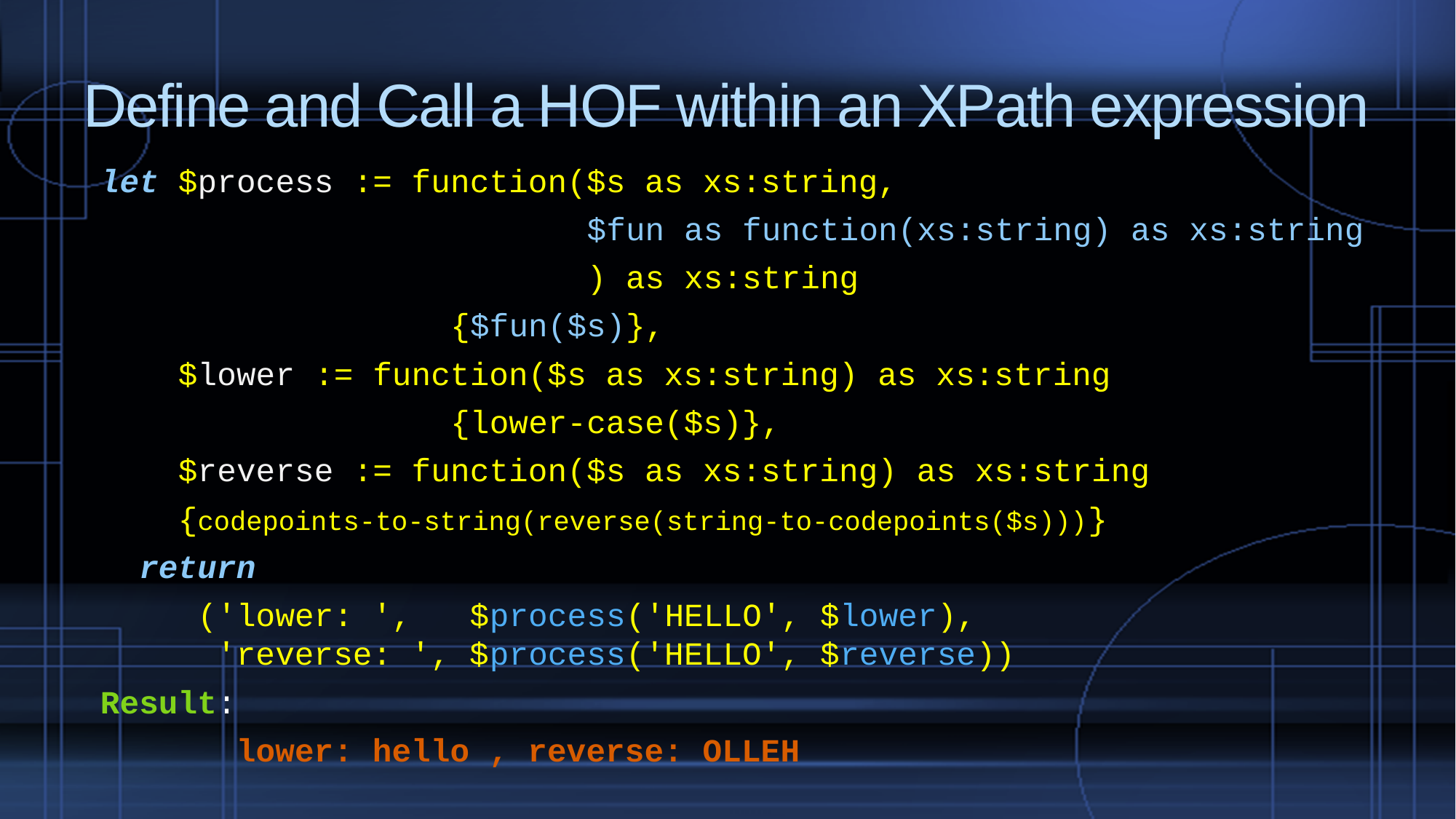

# Define and Call a HOF within an XPath expression
let $process := function($s as xs:string,
                         $fun as function(xs:string) as xs:string
                         ) as xs:string
                  {$fun($s)},
    $lower := function($s as xs:string) as xs:string
                  {lower-case($s)},
    $reverse := function($s as xs:string) as xs:string
    {codepoints-to-string(reverse(string-to-codepoints($s)))}
  return
     ('lower: ',   $process('HELLO', $lower),
      'reverse: ', $process('HELLO', $reverse))
Result:
       lower: hello , reverse: OLLEH